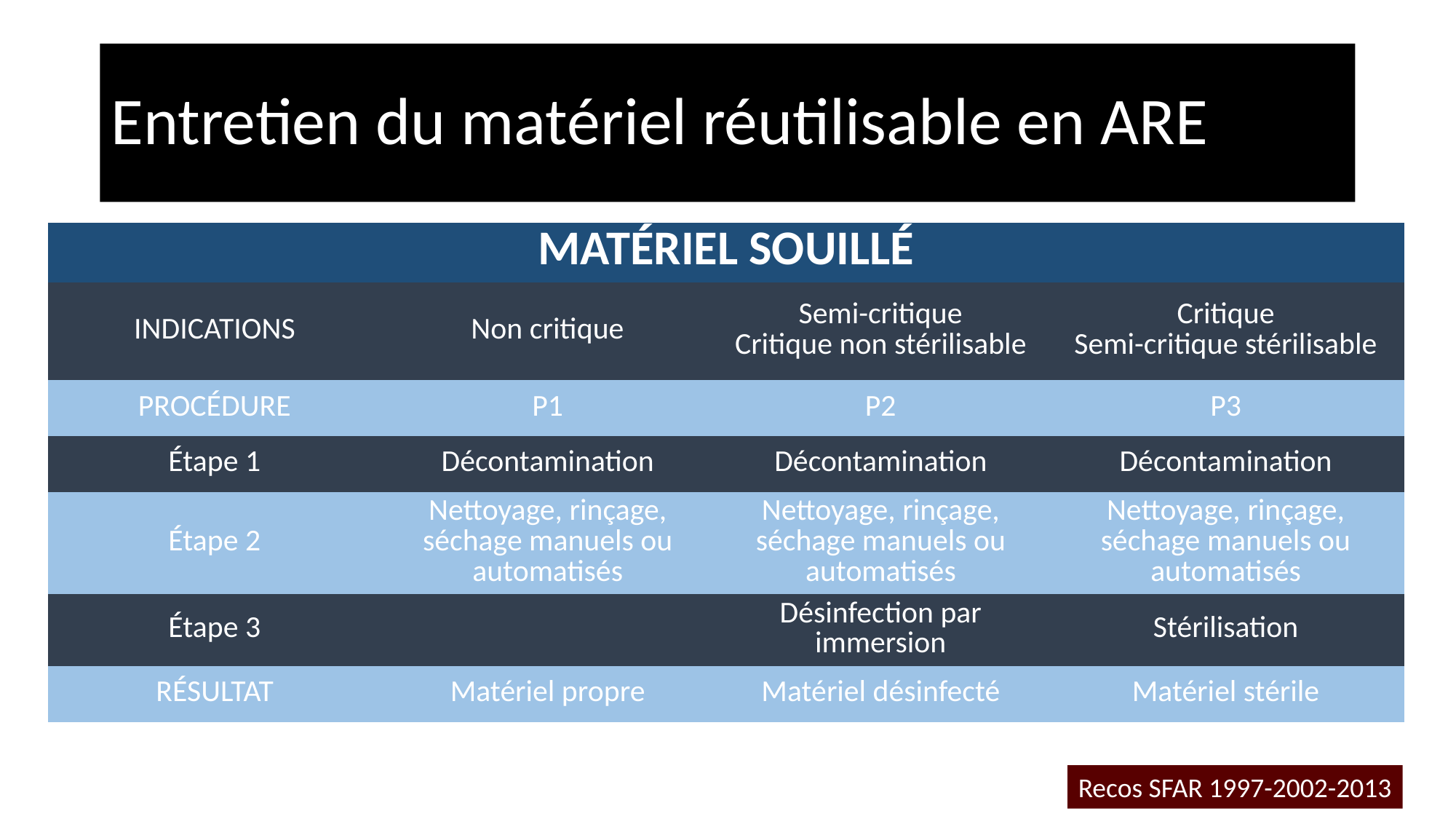

# Entretien du matériel réutilisable en ARE
| MATÉRIEL SOUILLÉ |  |  |  |
| --- | --- | --- | --- |
| INDICATIONS | Non critique | Semi-critique Critique non stérilisable | Critique Semi-critique stérilisable |
| PROCÉDURE | P1 | P2 | P3 |
| Étape 1 | Décontamination | Décontamination | Décontamination |
| Étape 2 | Nettoyage, rinçage, séchage manuels ou automatisés | Nettoyage, rinçage, séchage manuels ou automatisés | Nettoyage, rinçage, séchage manuels ou automatisés |
| Étape 3 |  | Désinfection par immersion | Stérilisation |
| RÉSULTAT | Matériel propre | Matériel désinfecté | Matériel stérile |

Recos SFAR 1997-2002-2013